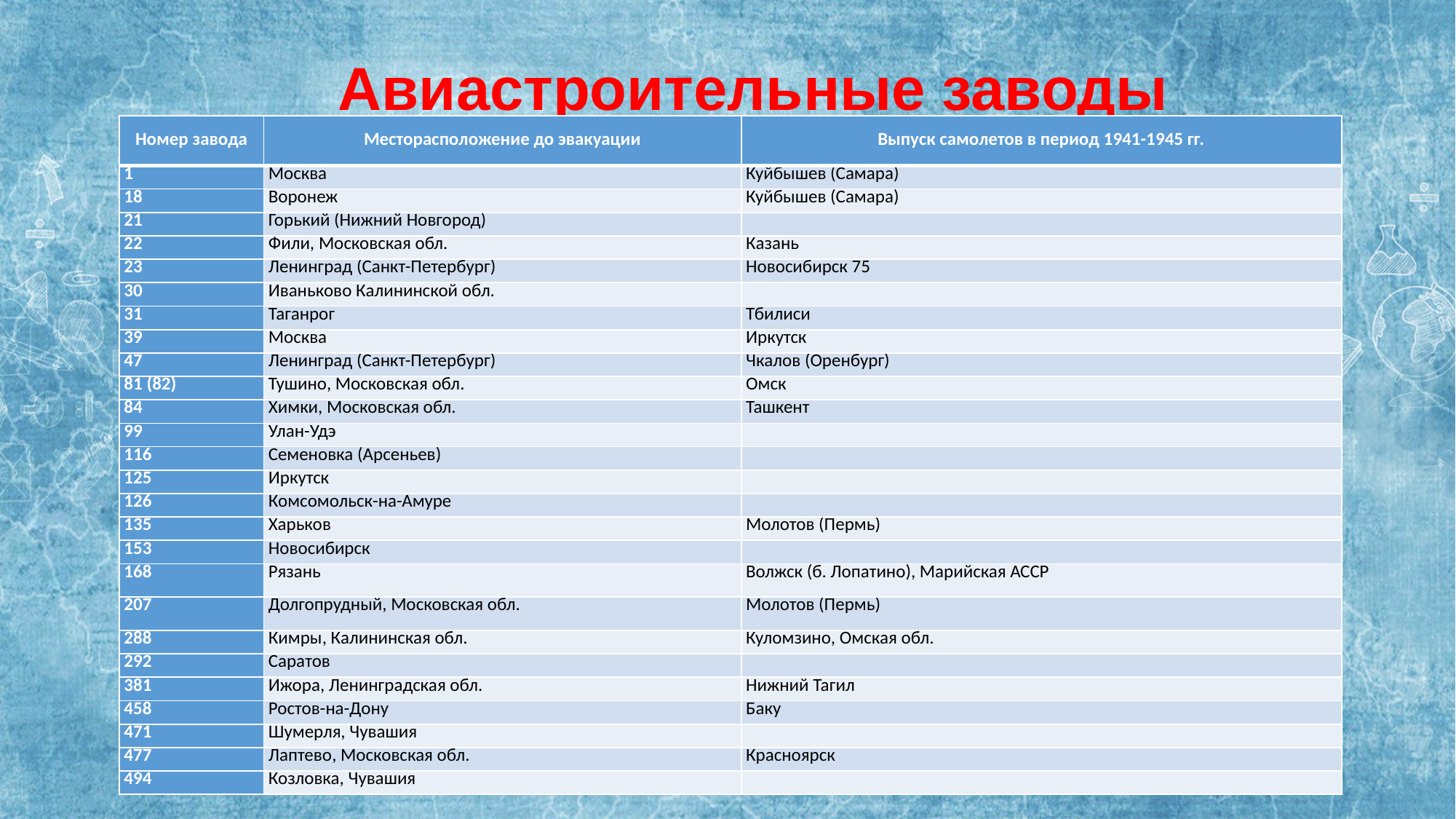

Авиастроительные заводы
| Номер завода | Месторасположение до эвакуации | Выпуск самолетов в период 1941-1945 гг. |
| --- | --- | --- |
| 1 | Москва | Куйбышев (Самара) |
| 18 | Воронеж | Куйбышев (Самара) |
| 21 | Горький (Нижний Новгород) |  |
| 22 | Фили, Московская обл. | Казань |
| 23 | Ленинград (Санкт-Петербург) | Новосибирск 75 |
| 30 | Иваньково Калининской обл. |  |
| 31 | Таганрог | Тбилиси |
| 39 | Москва | Иркутск |
| 47 | Ленинград (Санкт-Петербург) | Чкалов (Оренбург) |
| 81 (82) | Тушино, Московская обл. | Омск |
| 84 | Химки, Московская обл. | Ташкент |
| 99 | Улан-Удэ |  |
| 116 | Семеновка (Арсеньев) |  |
| 125 | Иркутск |  |
| 126 | Комсомольск-на-Амуре |  |
| 135 | Харьков | Молотов (Пермь) |
| 153 | Новосибирск |  |
| 168 | Рязань | Волжск (б. Лопатино), Марийская АССР |
| 207 | Долгопрудный, Московская обл. | Молотов (Пермь) |
| 288 | Кимры, Калининская обл. | Куломзино, Омская обл. |
| 292 | Саратов |  |
| 381 | Ижора, Ленинградская обл. | Нижний Тагил |
| 458 | Ростов-на-Дону | Баку |
| 471 | Шумерля, Чувашия |  |
| 477 | Лаптево, Московская обл. | Красноярск |
| 494 | Козловка, Чувашия |  |